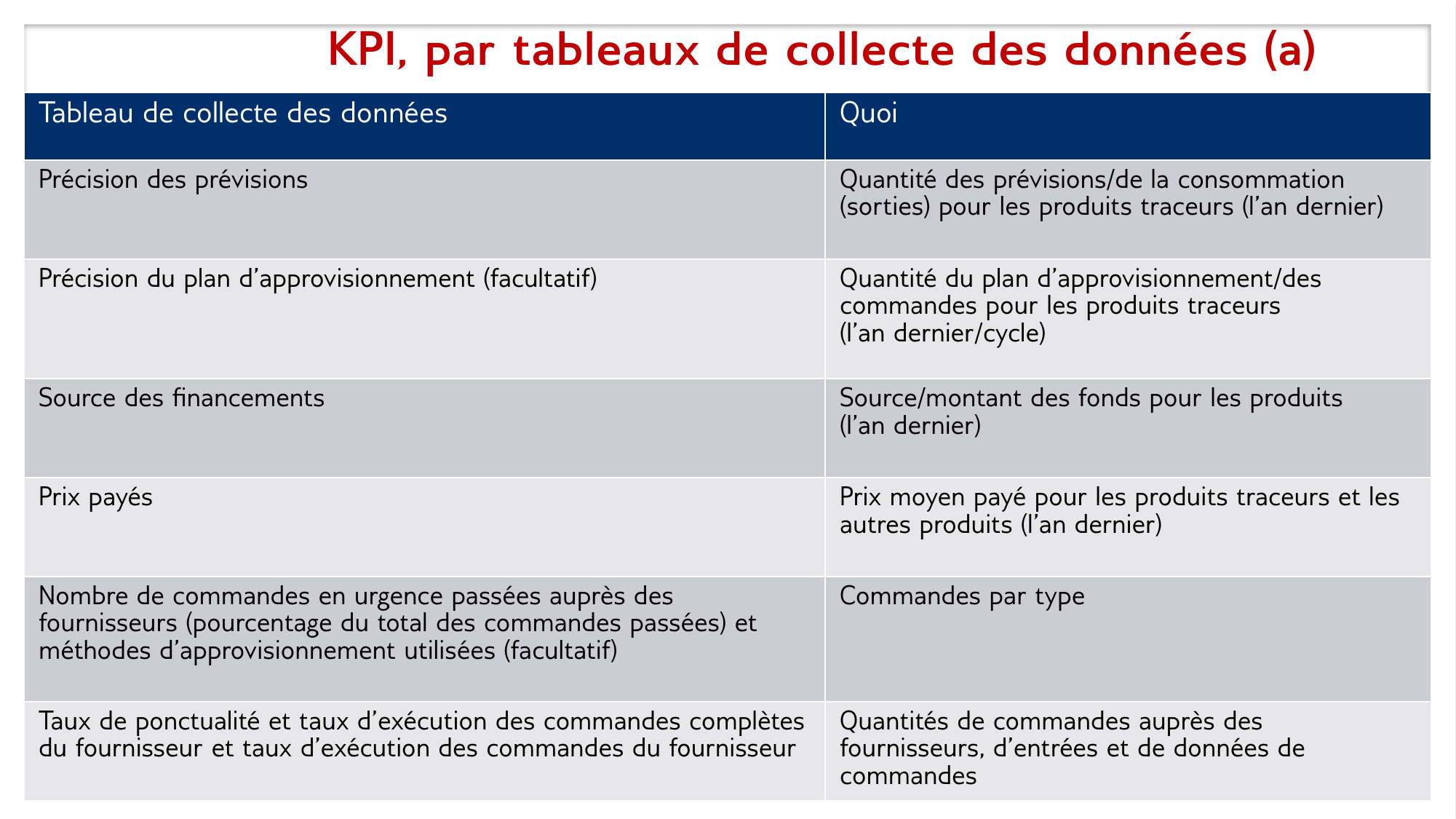

# KPI, par tableaux de collecte des données (a)
| Tableau de collecte des données | Quoi |
| --- | --- |
| Précision des prévisions | Quantité des prévisions/de la consommation (sorties) pour les produits traceurs (l’an dernier) |
| Précision du plan d’approvisionnement (facultatif) | Quantité du plan d’approvisionnement/des commandes pour les produits traceurs (l’an dernier/cycle) |
| Source des financements | Source/montant des fonds pour les produits (l’an dernier) |
| Prix payés | Prix moyen payé pour les produits traceurs et les autres produits (l’an dernier) |
| Nombre de commandes en urgence passées auprès des fournisseurs (pourcentage du total des commandes passées) et méthodes d’approvisionnement utilisées (facultatif) | Commandes par type |
| Taux de ponctualité et taux d’exécution des commandes complètes du fournisseur et taux d’exécution des commandes du fournisseur | Quantités de commandes auprès des fournisseurs, d’entrées et de données de commandes |
10